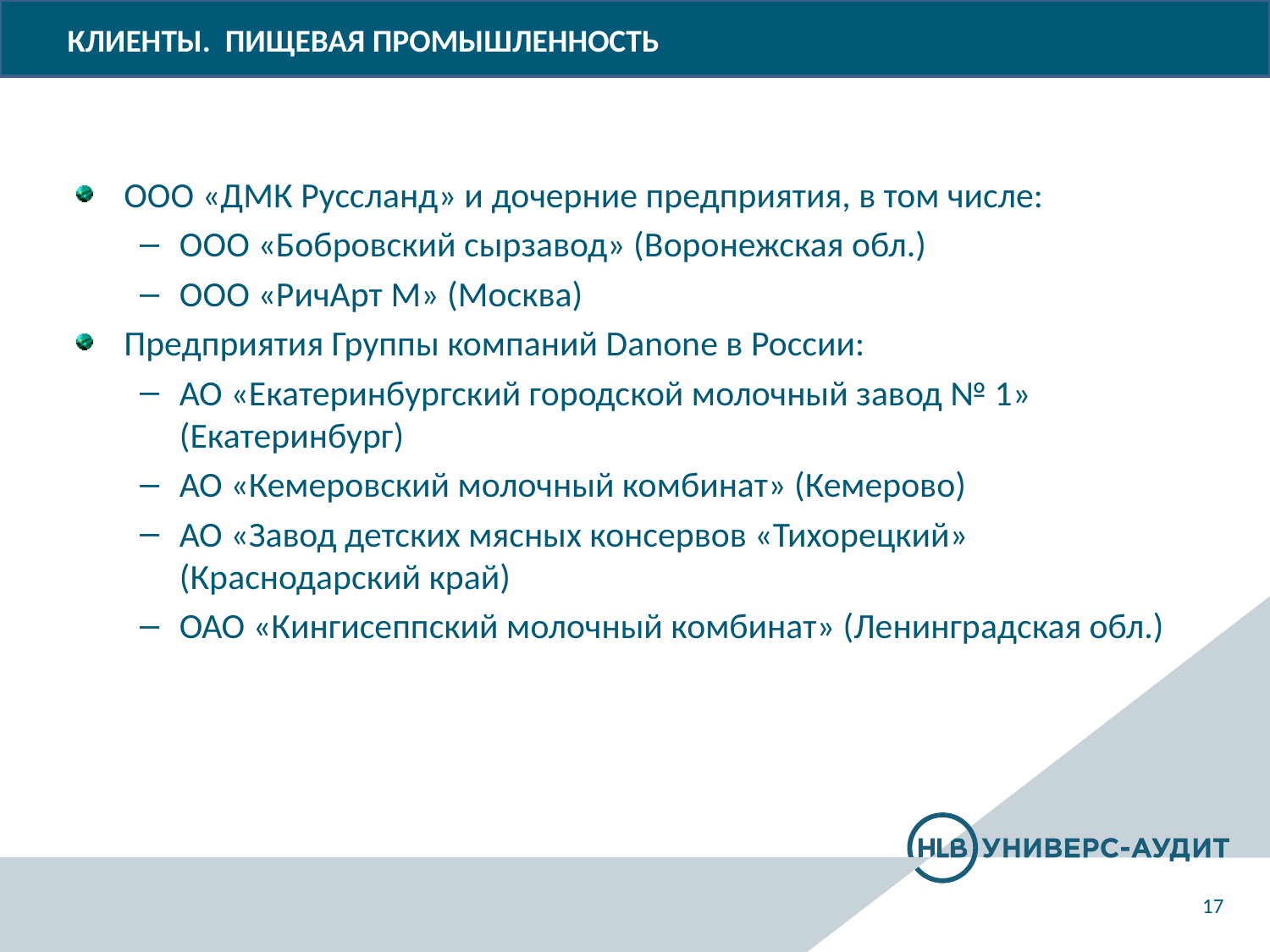

# КЛИЕНТЫ.  ПИЩЕВАЯ ПРОМЫШЛЕННОСТЬ
ООО «ДМК Руссланд» и дочерние предприятия, в том числе:
ООО «Бобровский сырзавод» (Воронежская обл.)
ООО «РичАрт М» (Москва)
Предприятия Группы компаний Danone в России:
АО «Екатеринбургский городской молочный завод № 1» (Екатеринбург)
АО «Кемеровский молочный комбинат» (Кемерово)
АО «Завод детских мясных консервов «Тихорецкий» (Краснодарский край)
ОАО «Кингисеппский молочный комбинат» (Ленинградская обл.)
17